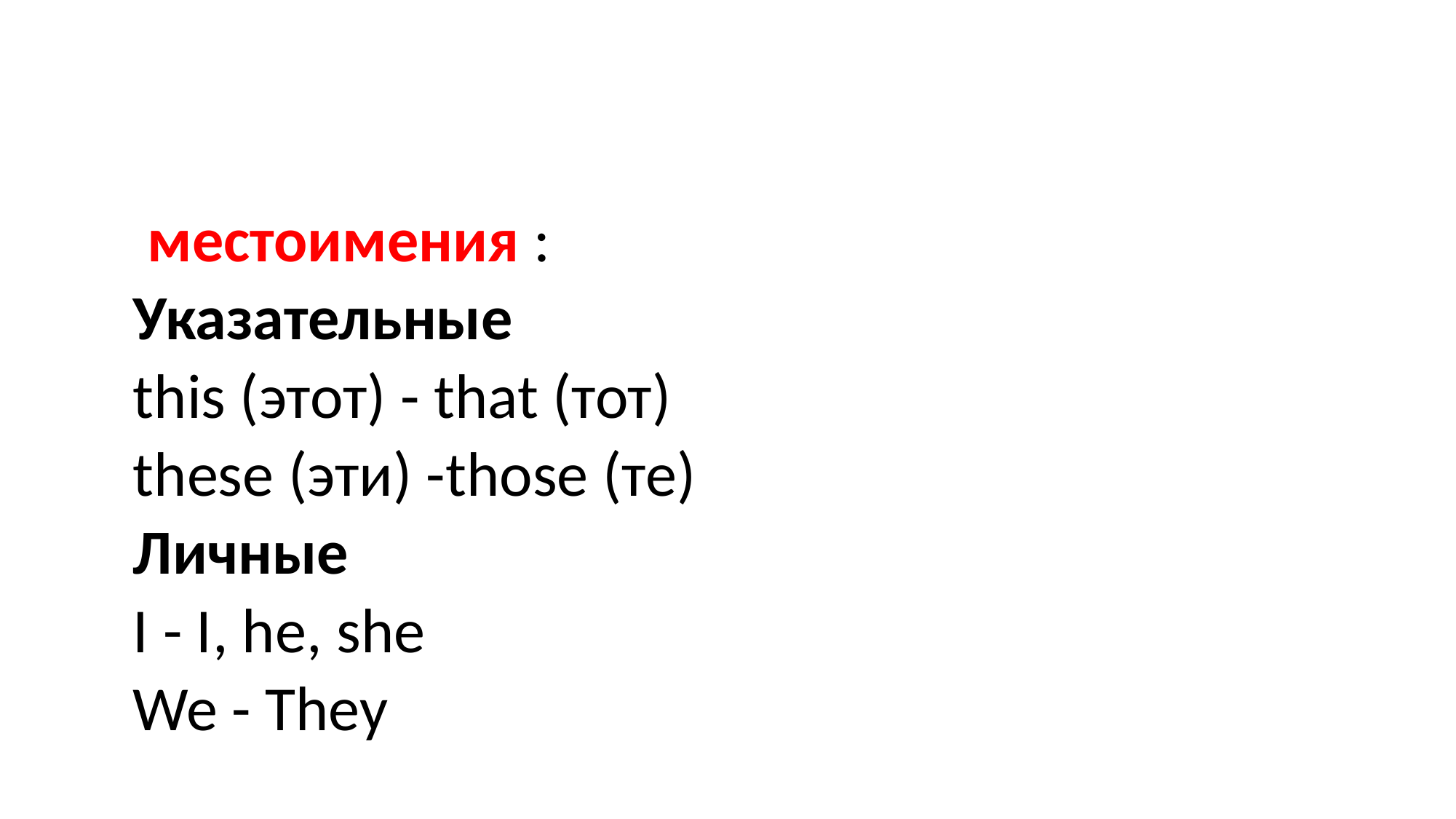

#
 местоимения :
Указательные
this (этот) - that (тот)
these (эти) -those (те)
Личные
I - I, he, she
We - They